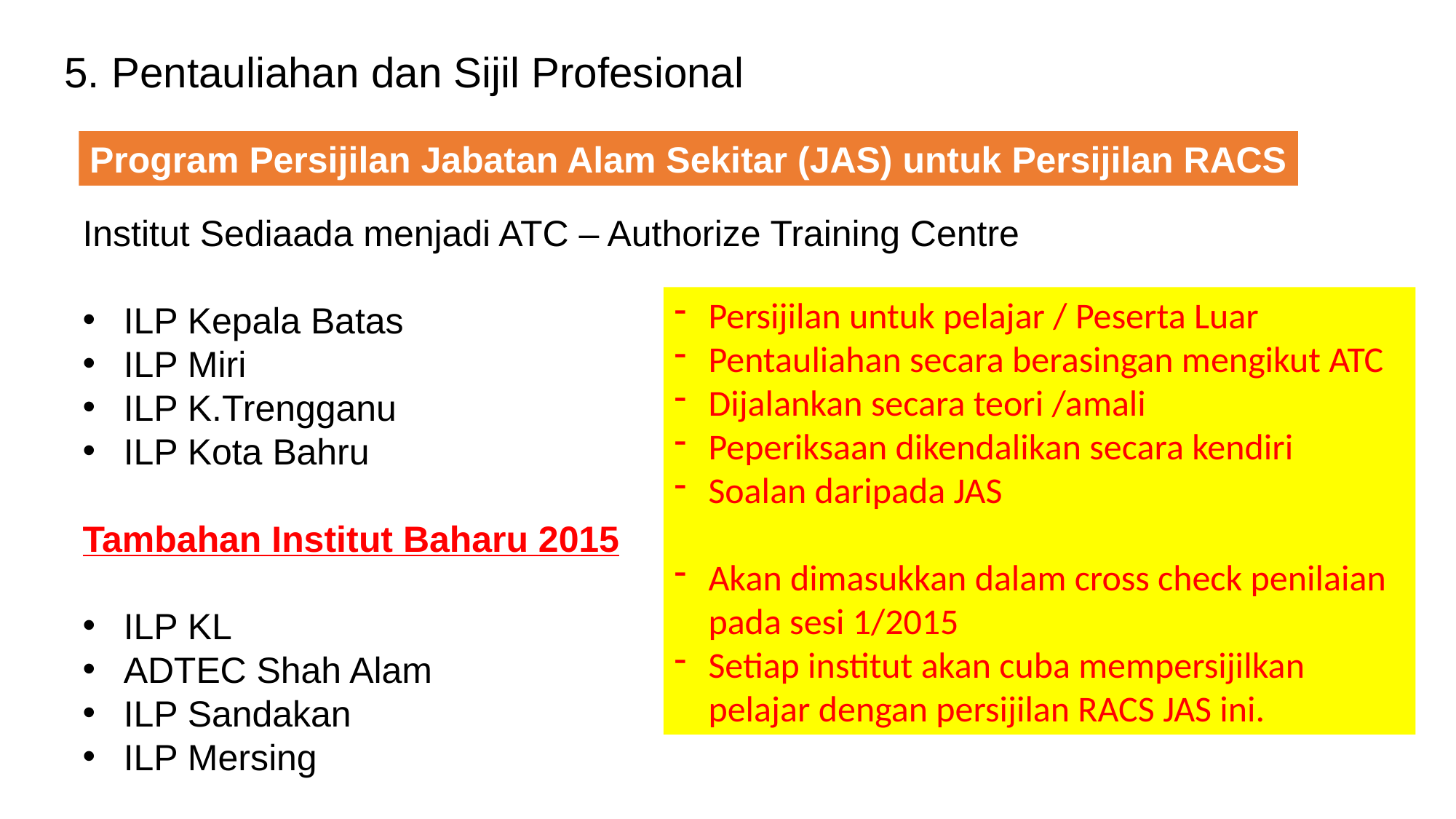

5. Pentauliahan dan Sijil Profesional
Program Persijilan Jabatan Alam Sekitar (JAS) untuk Persijilan RACS
Institut Sediaada menjadi ATC – Authorize Training Centre

ILP Kepala Batas
ILP Miri
ILP K.Trengganu
ILP Kota Bahru

Tambahan Institut Baharu 2015

ILP KL
ADTEC Shah Alam
ILP Sandakan
ILP Mersing
Persijilan untuk pelajar / Peserta Luar
Pentauliahan secara berasingan mengikut ATC
Dijalankan secara teori /amali
Peperiksaan dikendalikan secara kendiri
Soalan daripada JAS

Akan dimasukkan dalam cross check penilaian pada sesi 1/2015
Setiap institut akan cuba mempersijilkan pelajar dengan persijilan RACS JAS ini.